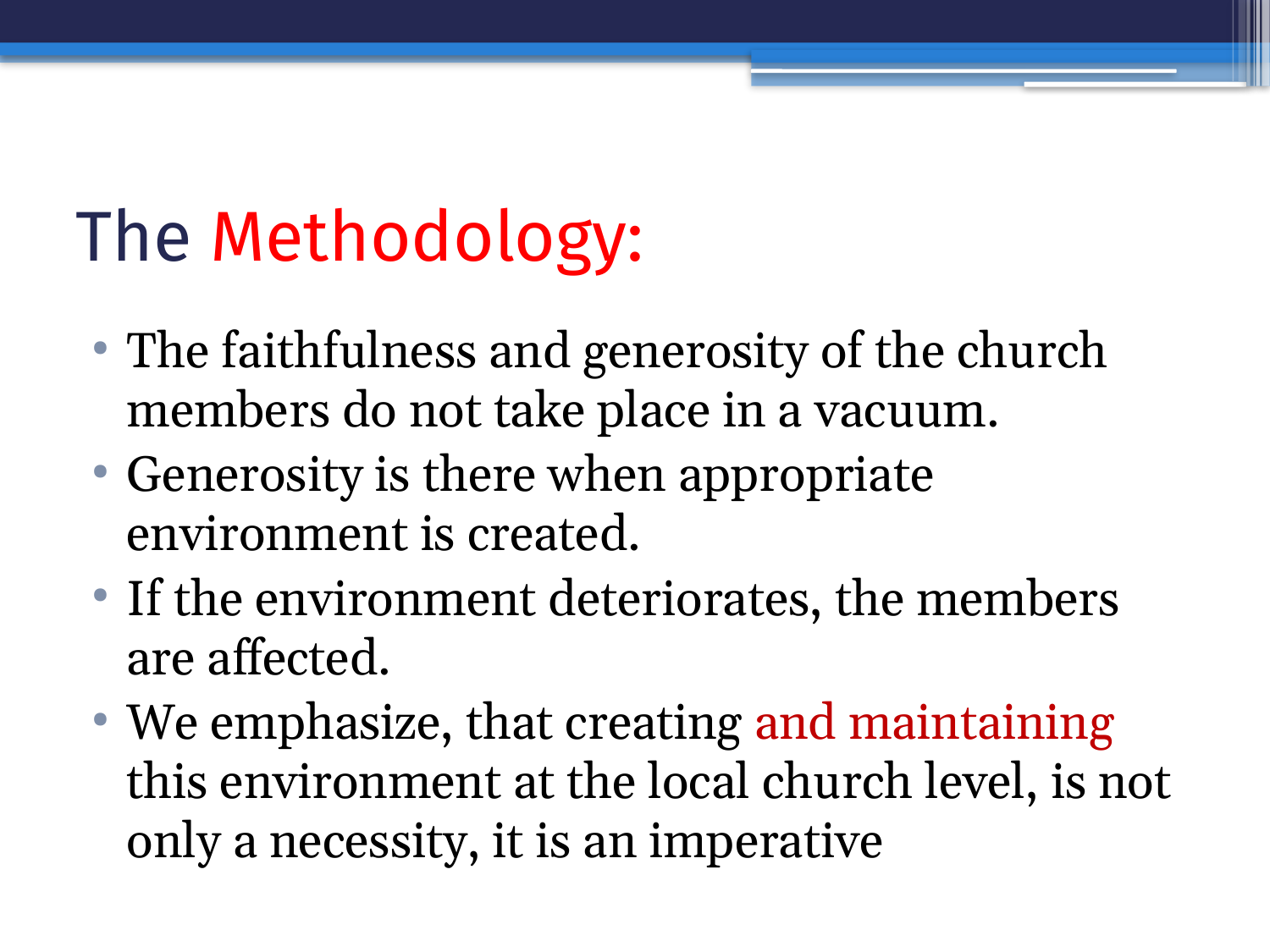

# The Methodology:
The faithfulness and generosity of the church members do not take place in a vacuum.
Generosity is there when appropriate environment is created.
If the environment deteriorates, the members are affected.
We emphasize, that creating and maintaining this environment at the local church level, is not only a necessity, it is an imperative